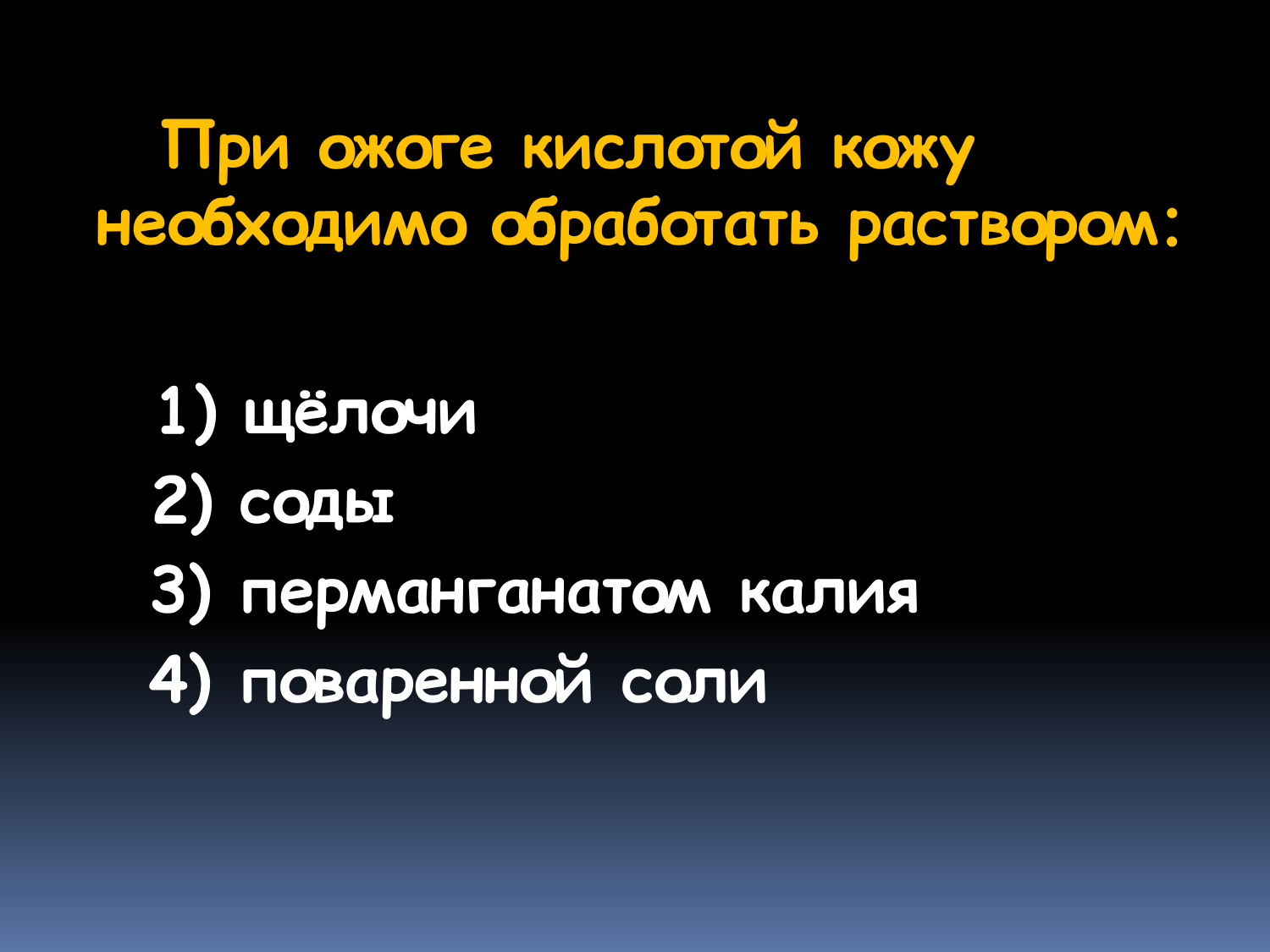

При ожоге кислотой кожу необходимо обработать раствором:
1) щёлочи
2) соды
3) перманганатом калия
4) поваренной соли